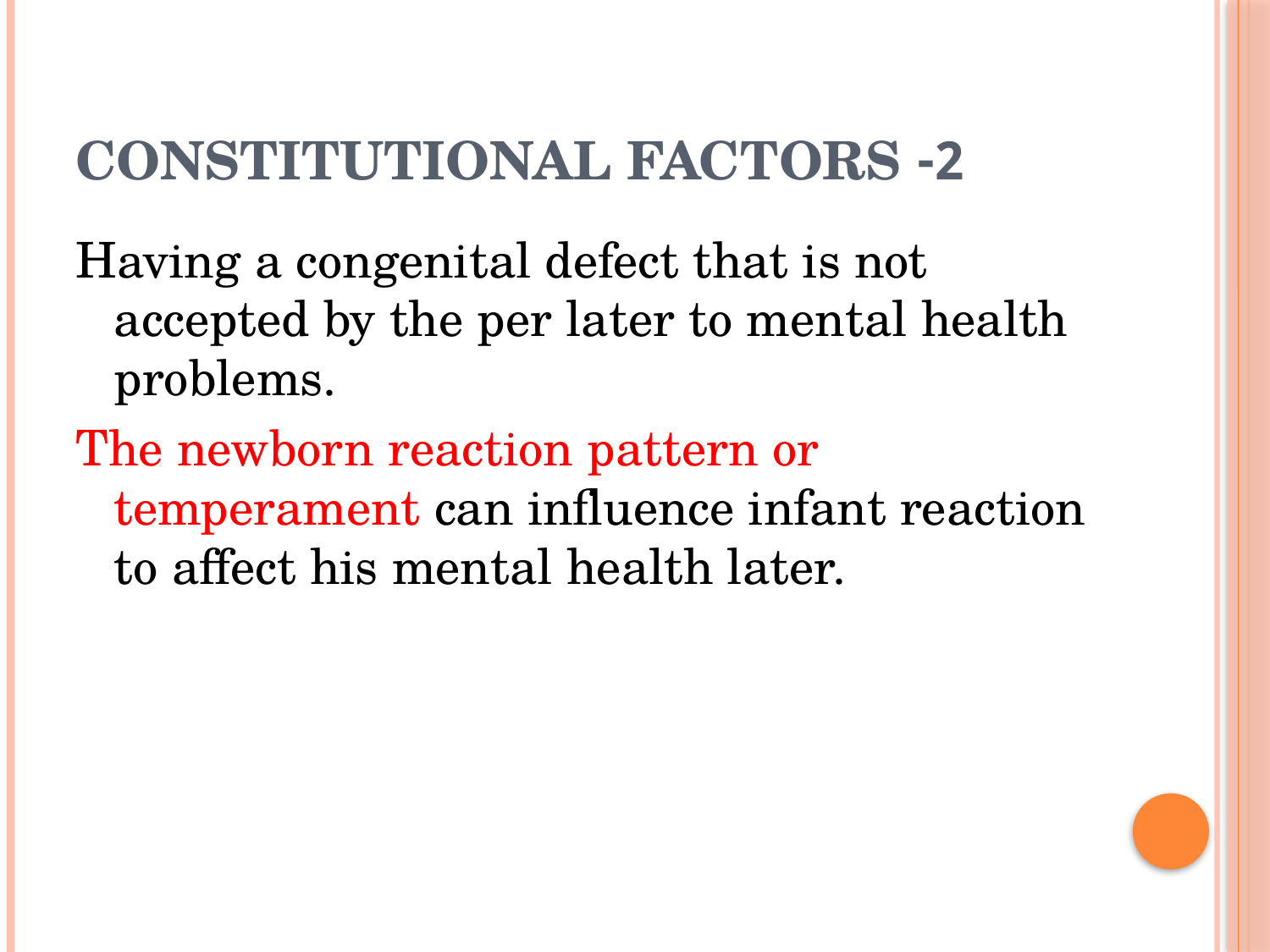

# 2- Constitutional factors
Having a congenital defect that is not accepted by the per later to mental health problems.
The newborn reaction pattern or temperament can influence infant reaction to affect his mental health later.